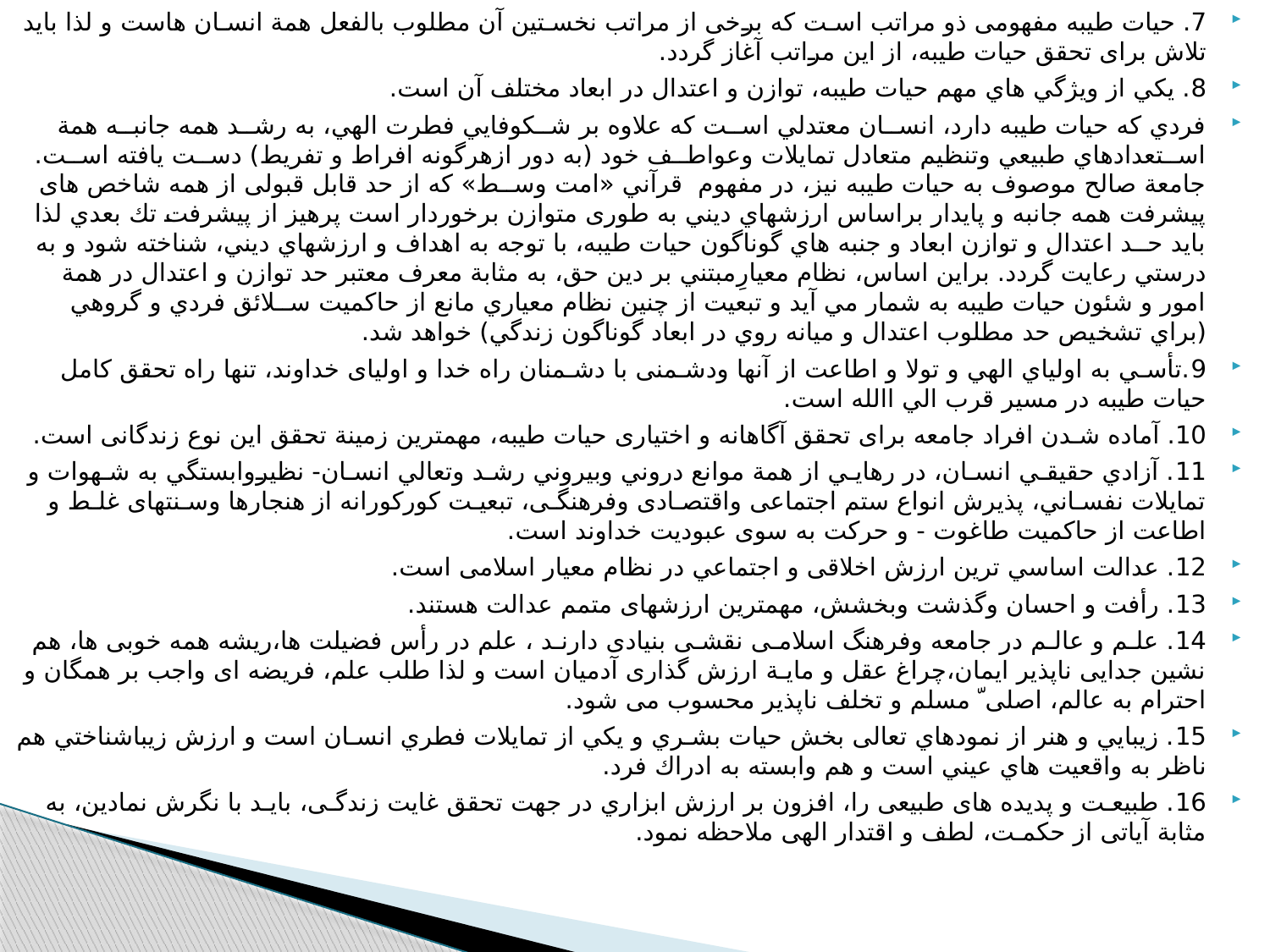

7. حيات طيبه مفهومی ذو مراتب اسـت که برخی از مراتب نخسـتين آن مطلوب بالفعل همة انسـان هاست و لذا بايد تلاش برای تحقق حيات طيبه، از اين مراتب آغاز گردد.
8. يكي از ويژگي هاي مهم حيات طيبه، توازن و اعتدال در ابعاد مختلف آن است.
فردي كه حيات طيبه دارد، انســان معتدلي اســت كه علاوه بر شــكوفايي فطرت الهي، به رشــد همه جانبــه همة اســتعدادهاي طبيعي وتنظيم متعادل تمايلات وعواطــف خود (به دور ازهرگونه افراط و تفريط) دســت يافته اســت. جامعة صالح موصوف به حيات طيبه نيز، در مفهوم  قرآني «امت وســط» که از حد قابل قبولی از همه شاخص های پیشرفت همه جانبه و پایدار براساس ارزشهاي ديني به طوری متوازن برخوردار است پرهيز از پيشرفت تك بعدي لذا باید حــد اعتدال و توازن ابعاد و جنبه هاي گوناگون حيات طيبه، با توجه به اهداف و ارزشهاي ديني، شناخته شود و به درستي رعايت گردد. براين اساس، نظام معيارِمبتني بر دين حق، به مثابة معرف معتبر حد توازن و اعتدال در همة امور و شئون حيات طيبه به شمار مي آيد و تبعيت از چنين نظام معياري مانع از حاكميت ســلائق فردي و گروهي (براي تشخيص حد مطلوب اعتدال و ميانه روي در ابعاد گوناگون زندگي) خواهد شد.
9.تأسـي به اولياي الهي و تولا و اطاعت از آنها ودشـمنی با دشـمنان راه خدا و اوليای خداوند، تنها راه تحقق کامل حيات طيبه در مسير قرب الي االله است.
10. آماده شـدن افراد جامعه برای تحقق آگاهانه و اختياری حيات طيبه، مهمترين زمينة تحقق اين نوع زندگانی است.
11. آزادي حقيقـي انسـان، در رهايـي از همة موانع دروني وبيروني رشـد وتعالي انسـان- نظيروابستگي به شـهوات و تمايلات نفسـاني، پذيرش انواع ستم اجتماعی واقتصـادی وفرهنگـی، تبعيـت کورکورانه از هنجارها وسـنتهای غلـط و اطاعت از حاکميت طاغوت - و حرکت به سوی عبوديت خداوند است.
12. عدالت اساسي ترين ارزش اخلاقی و اجتماعي در نظام معيار اسلامی است.
13. رأفت و احسان وگذشت وبخشش، مهمترين ارزشهای متمم عدالت هستند.
14. علـم و عالـم در جامعه وفرهنگ اسلامـی نقشـی بنيادی دارنـد ، علم در رأس فضيلت ها،ریشه همه خوبی ها، هم نشین جدایی ناپذیر ایمان،چراغ عقل و مايـة ارزش گذاری آدميان است و لذا طلب علم، فريضه ای واجب بر همگان و احترام به عالم، اصلی ّ مسلم و تخلف ناپذير محسوب می شود.
15. زيبايي و هنر از نمودهاي تعالی بخش حيات بشـري و يكي از تمايلات فطري انسـان است و ارزش زيباشناختي هم ناظر به واقعيت هاي عيني است و هم وابسته به ادراك فرد.
16. طبيعـت و پديده های طبيعی را، افزون بر ارزش ابزاري در جهت تحقق غايت زندگـی، بايـد با نگرش نمادين، به مثابة آياتی از حکمـت، لطف و اقتدار الهی ملاحظه نمود.